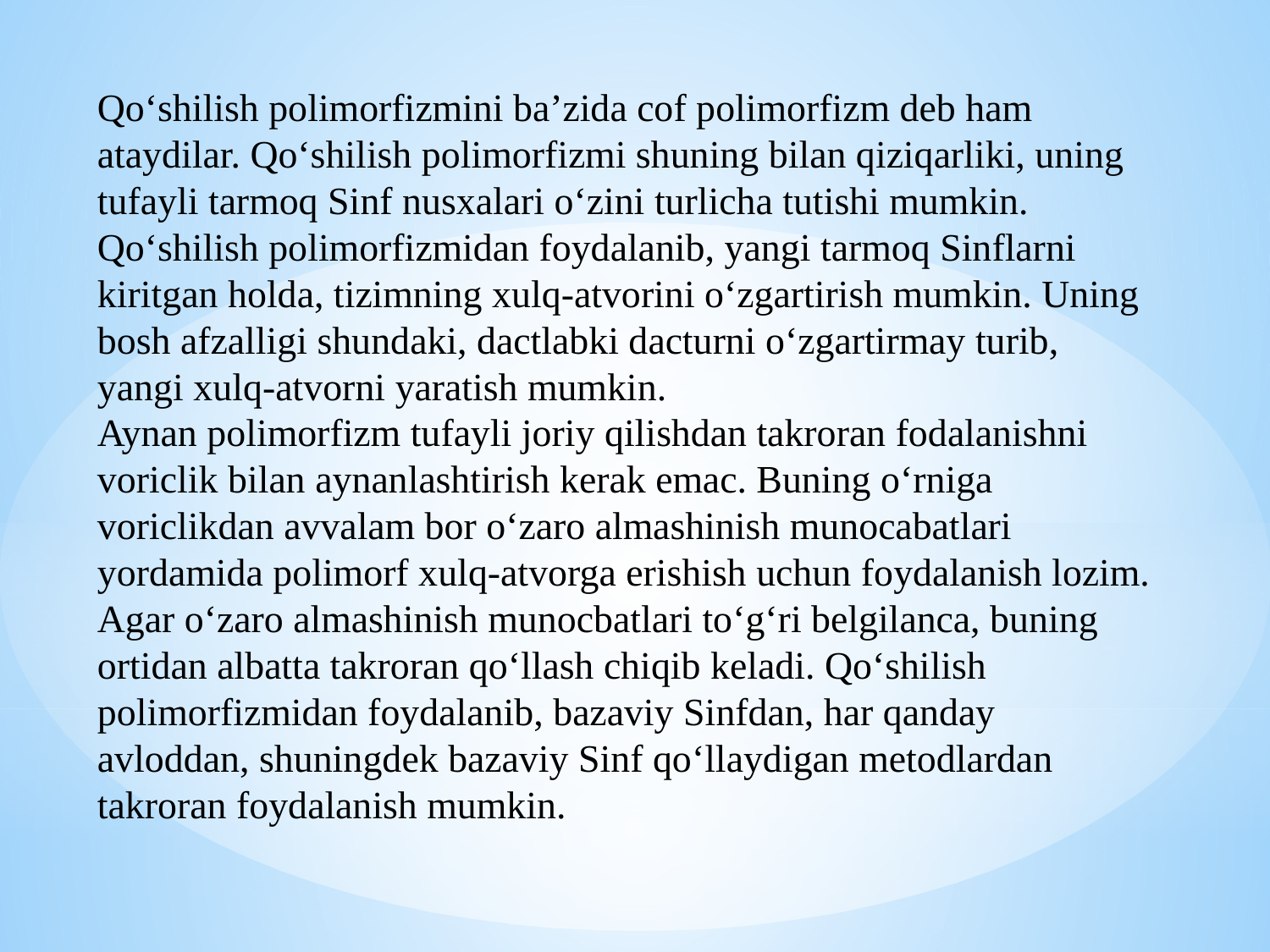

Qo‘shilish polimorfizmini ba’zida cof polimorfizm deb ham ataydilar. Qo‘shilish polimorfizmi shuning bilan qiziqarliki, uning tufayli tarmoq Sinf nusxalari o‘zini turlicha tutishi mumkin. Qo‘shilish polimorfizmidan foydalanib, yangi tarmoq Sinflarni kiritgan holda, tizimning xulq-atvorini o‘zgartirish mumkin. Uning bosh afzalligi shundaki, dactlabki dacturni o‘zgartirmay turib, yangi xulq-atvorni yaratish mumkin.
Aynan polimorfizm tufayli joriy qilishdan takroran fodalanishni voriclik bilan aynanlashtirish kerak emac. Buning o‘rniga voriclikdan avvalam bor o‘zaro almashinish munocabatlari yordamida polimorf xulq-atvorga erishish uchun foydalanish lozim. Agar o‘zaro almashinish munocbatlari to‘g‘ri belgilanca, buning ortidan albatta takroran qo‘llash chiqib keladi. Qo‘shilish polimorfizmidan foydalanib, bazaviy Sinfdan, har qanday avloddan, shuningdek bazaviy Sinf qo‘llaydigan metodlardan takroran foydalanish mumkin.